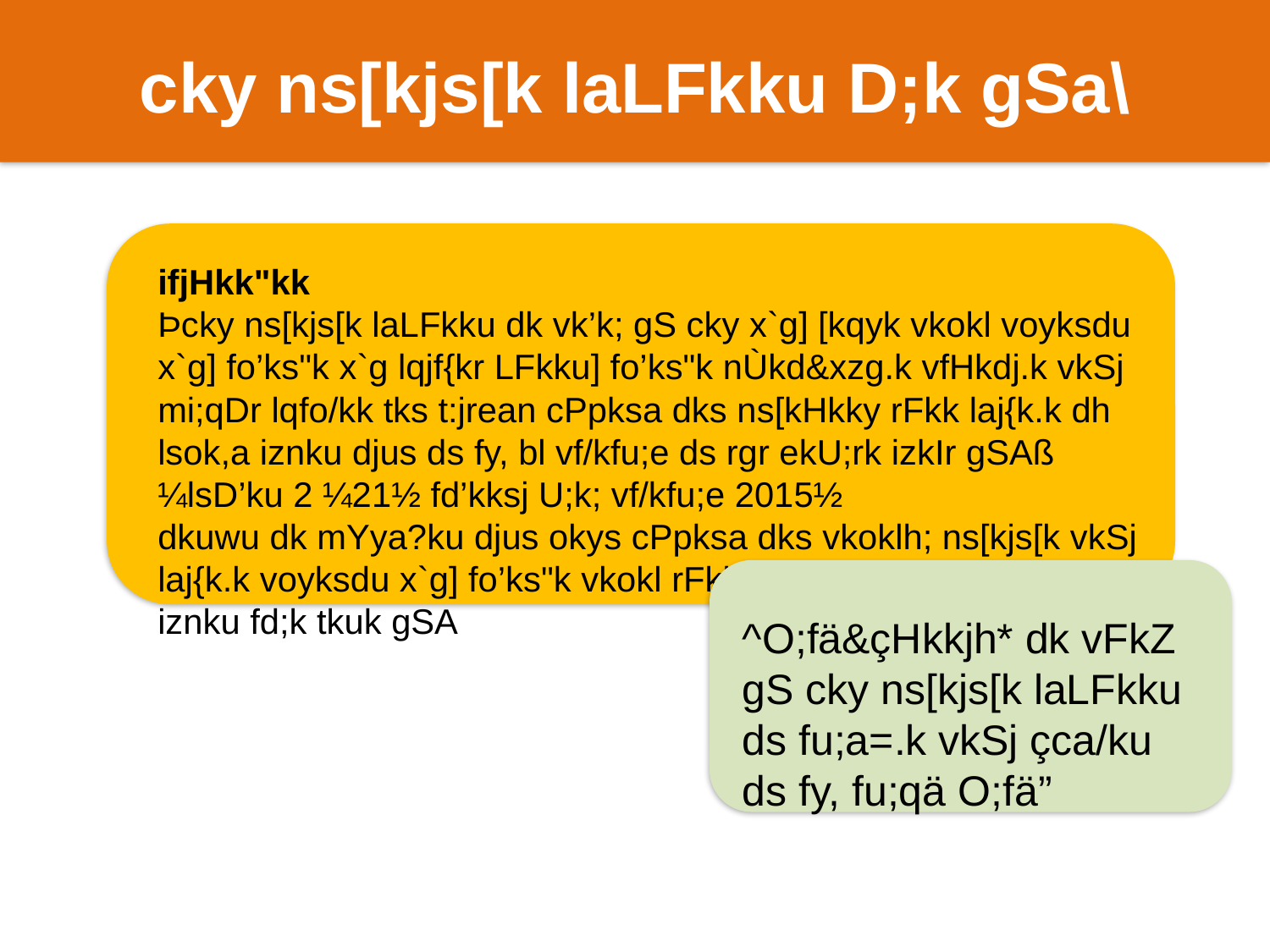

cky ns[kjs[k laLFkku D;k gSa\

ifjHkk"kk
Þcky ns[kjs[k laLFkku dk vk’k; gS cky x`g] [kqyk vkokl voyksdu x`g] fo’ks"k x`g lqjf{kr LFkku] fo’ks"k nÙkd&xzg.k vfHkdj.k vkSj mi;qDr lqfo/kk tks t:jrean cPpksa dks ns[kHkky rFkk laj{k.k dh lsok,a iznku djus ds fy, bl vf/kfu;e ds rgr ekU;rk izkIr gSAß ¼lsD’ku 2 ¼21½ fd’kksj U;k; vf/kfu;e 2015½
dkuwu dk mYya?ku djus okys cPpksa dks vkoklh; ns[kjs[k vkSj laj{k.k voyksdu x`g] fo’ks"k vkokl rFkk lqj{kk ds LFkku }kjk iznku fd;k tkuk gSA

^O;fä&çHkkjh* dk vFkZ gS cky ns[kjs[k laLFkku ds fu;a=.k vkSj çca/ku ds fy, fu;qä O;fä”